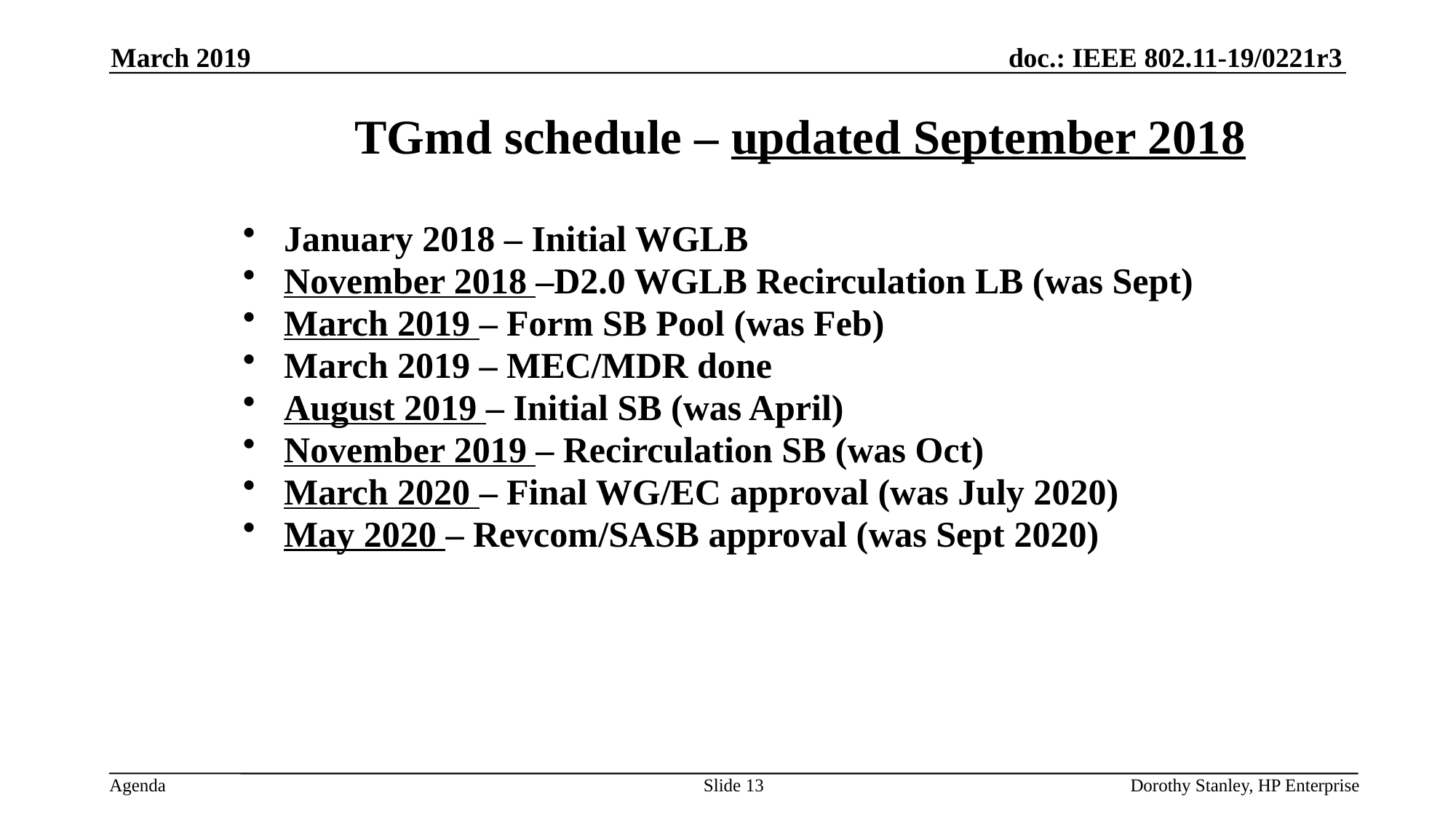

March 2019
# TGmd schedule – updated September 2018
January 2018 – Initial WGLB
November 2018 –D2.0 WGLB Recirculation LB (was Sept)
March 2019 – Form SB Pool (was Feb)
March 2019 – MEC/MDR done
August 2019 – Initial SB (was April)
November 2019 – Recirculation SB (was Oct)
March 2020 – Final WG/EC approval (was July 2020)
May 2020 – Revcom/SASB approval (was Sept 2020)
Slide 13
Dorothy Stanley, HP Enterprise